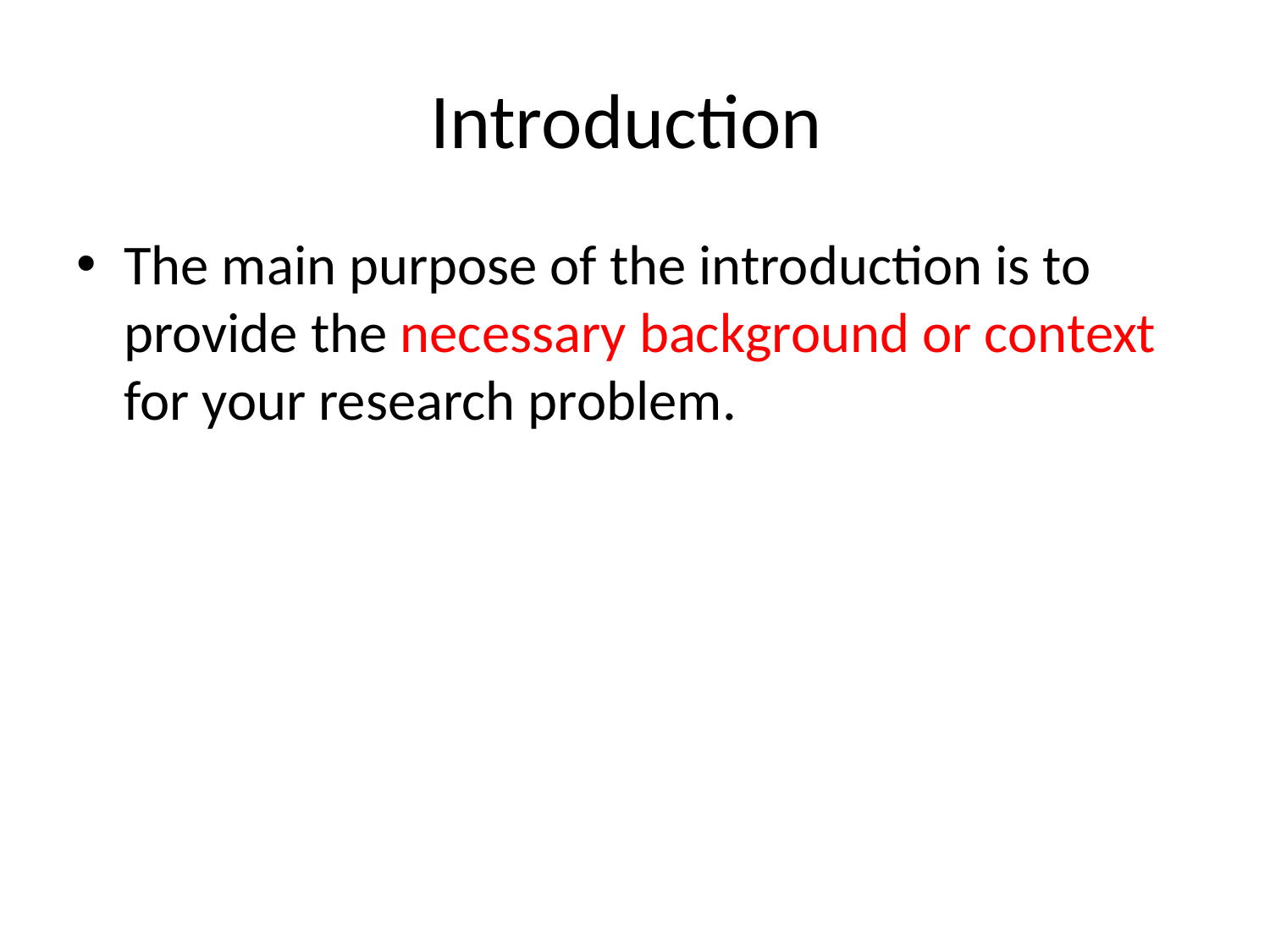

# Introduction
The main purpose of the introduction is to provide the necessary background or context for your research problem.